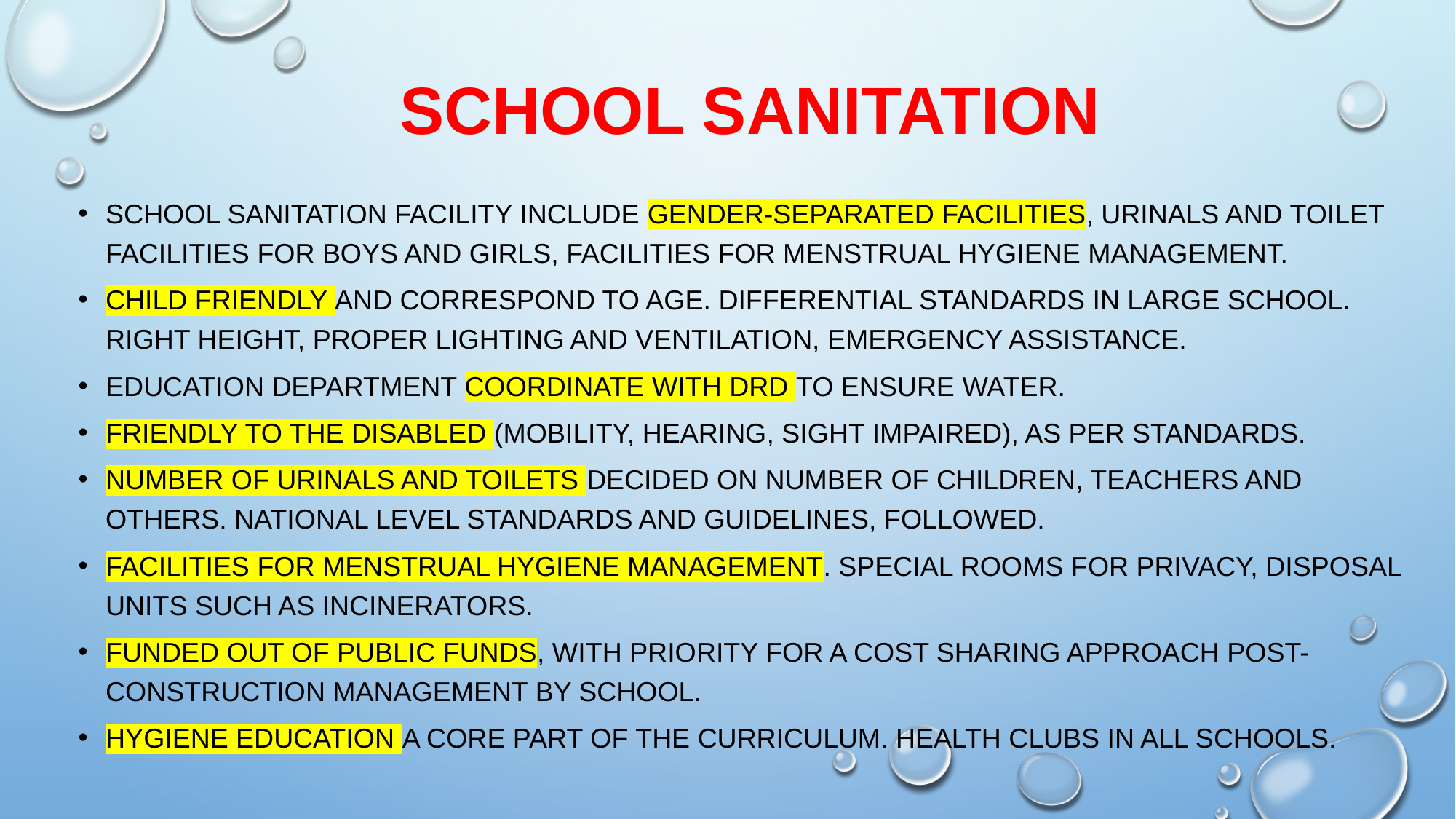

# School sanitation
school sanitation facility include gender-separated facilities, urinals and toilet facilities for boys and girls, facilities for Menstrual Hygiene Management.
child friendly and correspond to age. differential standards in large school. right height, proper lighting and ventilation, emergency assistance.
education department coordinate with DRD to ensure water.
friendly to the disabled (mobility, hearing, sight impaired), as per standards.
number of urinals and toilets decided on number of children, teachers and others. National level standards and guidelines, followed.
facilities for Menstrual Hygiene Management. special rooms for privacy, disposal units such as incinerators.
funded out of public funds, with priority for a cost sharing approach Post-construction management by school.
Hygiene education a core part of the curriculum. Health clubs in all schools.